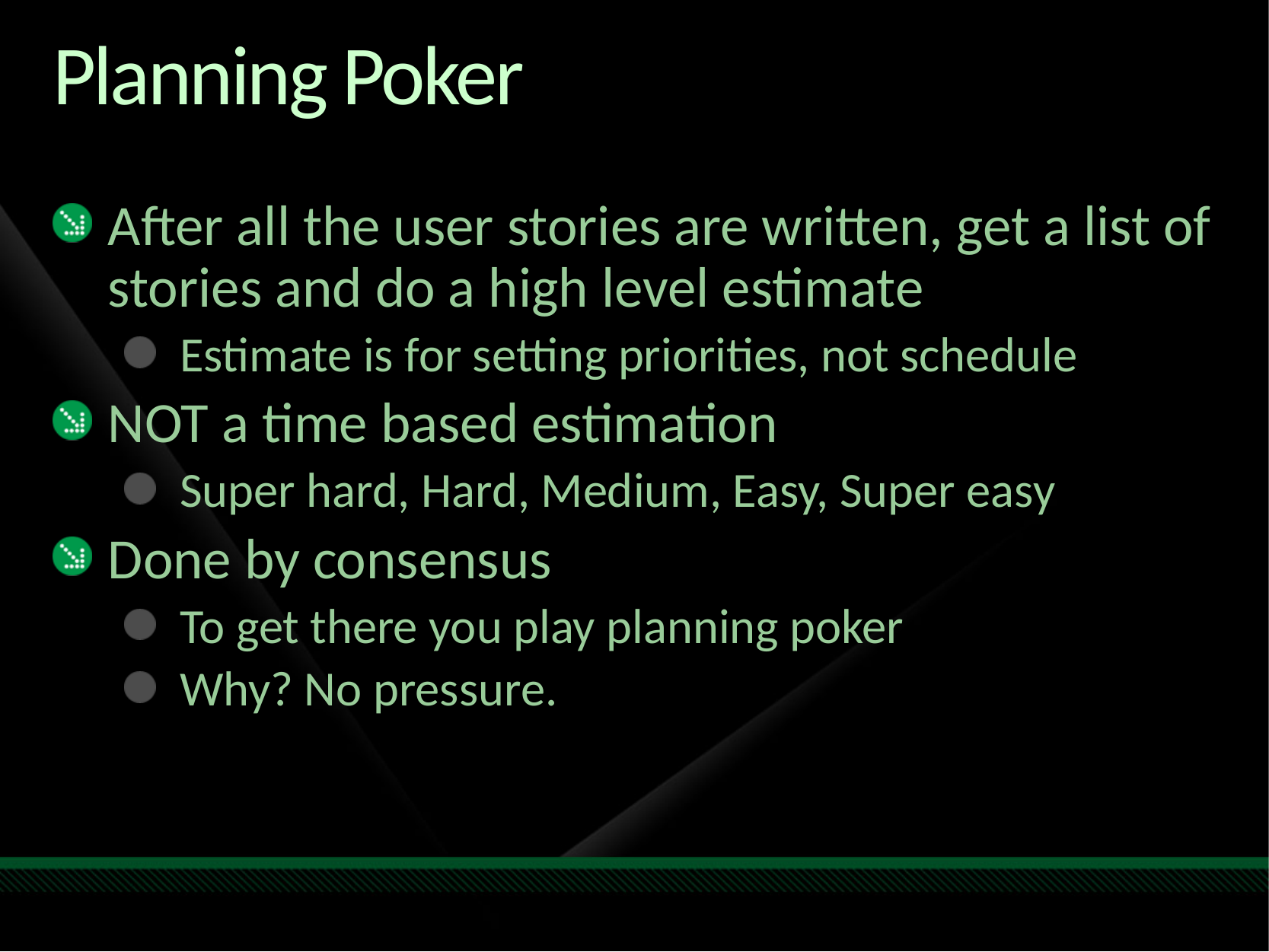

# Planning Poker
After all the user stories are written, get a list of stories and do a high level estimate
Estimate is for setting priorities, not schedule
NOT a time based estimation
Super hard, Hard, Medium, Easy, Super easy
Done by consensus
To get there you play planning poker
Why? No pressure.